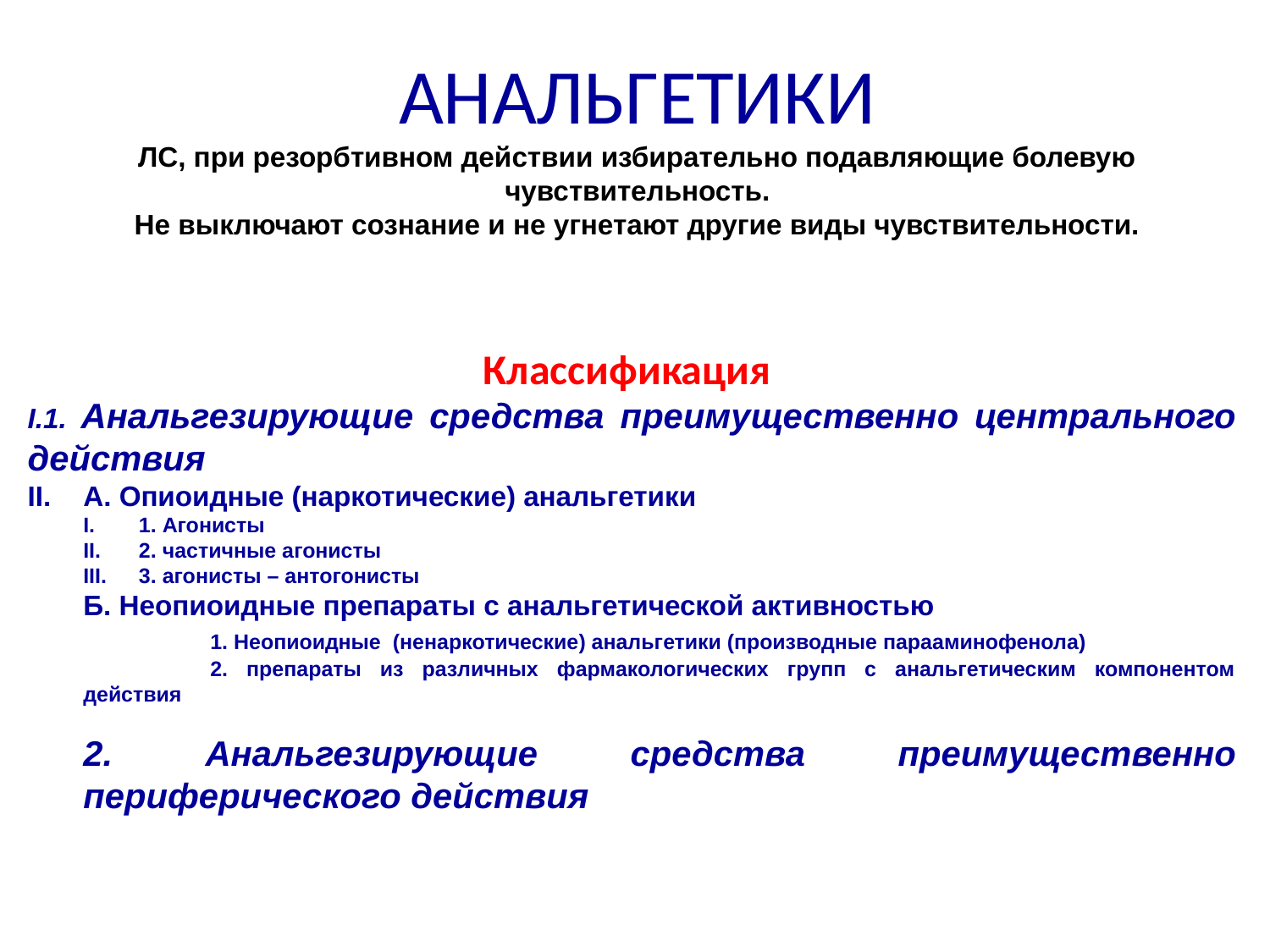

# АНАЛЬГЕТИКИ ЛС, при резорбтивном действии избирательно подавляющие болевую чувствительность. Не выключают сознание и не угнетают другие виды чувствительности.
Классификация
1. Анальгезирующие средства преимущественно центрального действия
А. Опиоидные (наркотические) анальгетики
1. Агонисты
2. частичные агонисты
3. агонисты – антогонисты
Б. Неопиоидные препараты с анальгетической активностью
	1. Неопиоидные  (ненаркотические) анальгетики (производные парааминофенола)
	2. препараты из различных фармакологических групп с анальгетическим компонентом действия

2. Анальгезирующие средства преимущественно периферического действия